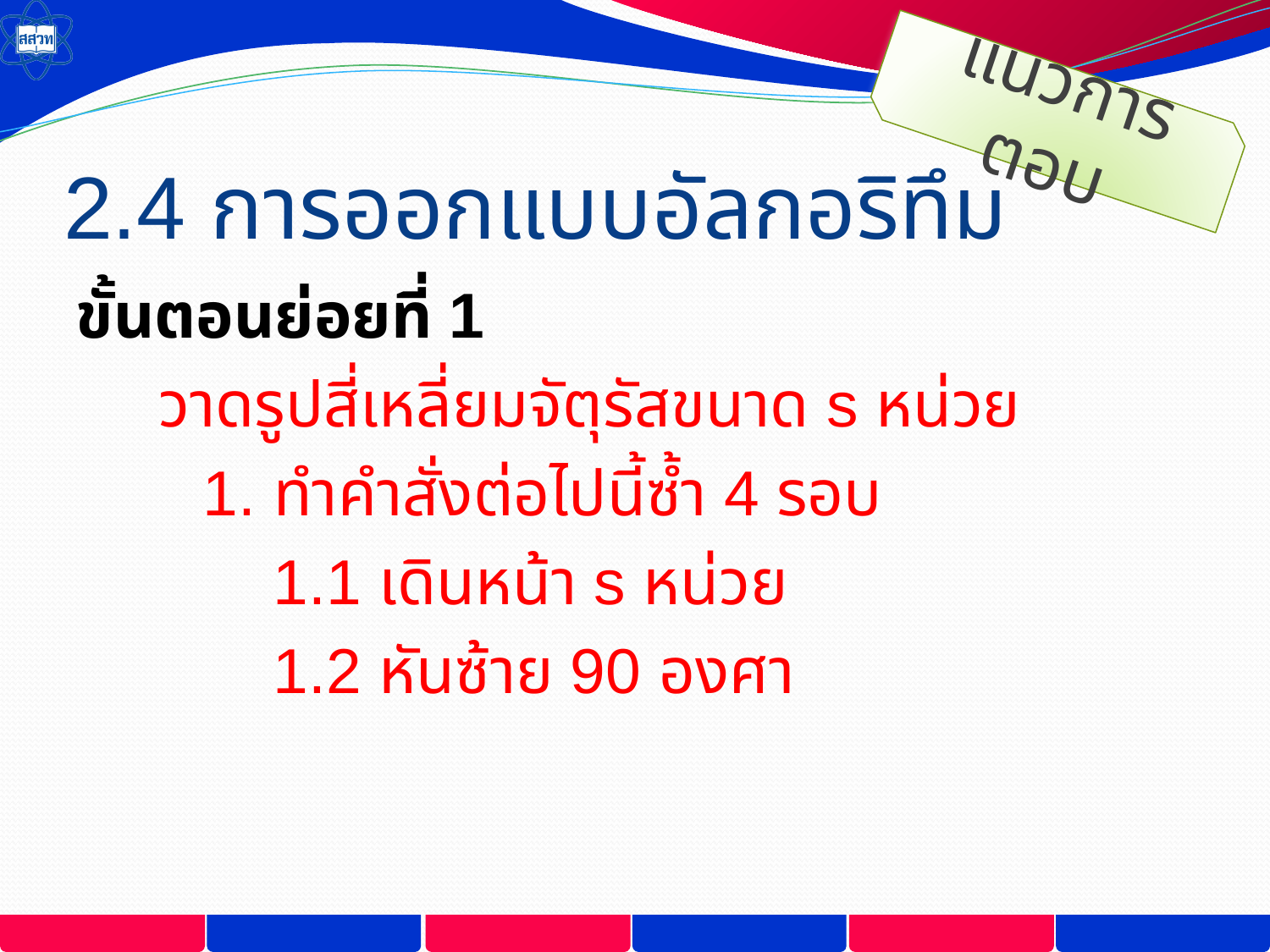

แนวการตอบ
# 2.4 การออกแบบอัลกอริทึม
ขั้นตอนย่อยที่ 1
     วาดรูปสี่เหลี่ยมจัตุรัสขนาด s หน่วย
	1. ทำคำสั่งต่อไปนี้ซ้ำ 4 รอบ
	    1.1 เดินหน้า s หน่วย
	    1.2 หันซ้าย 90 องศา